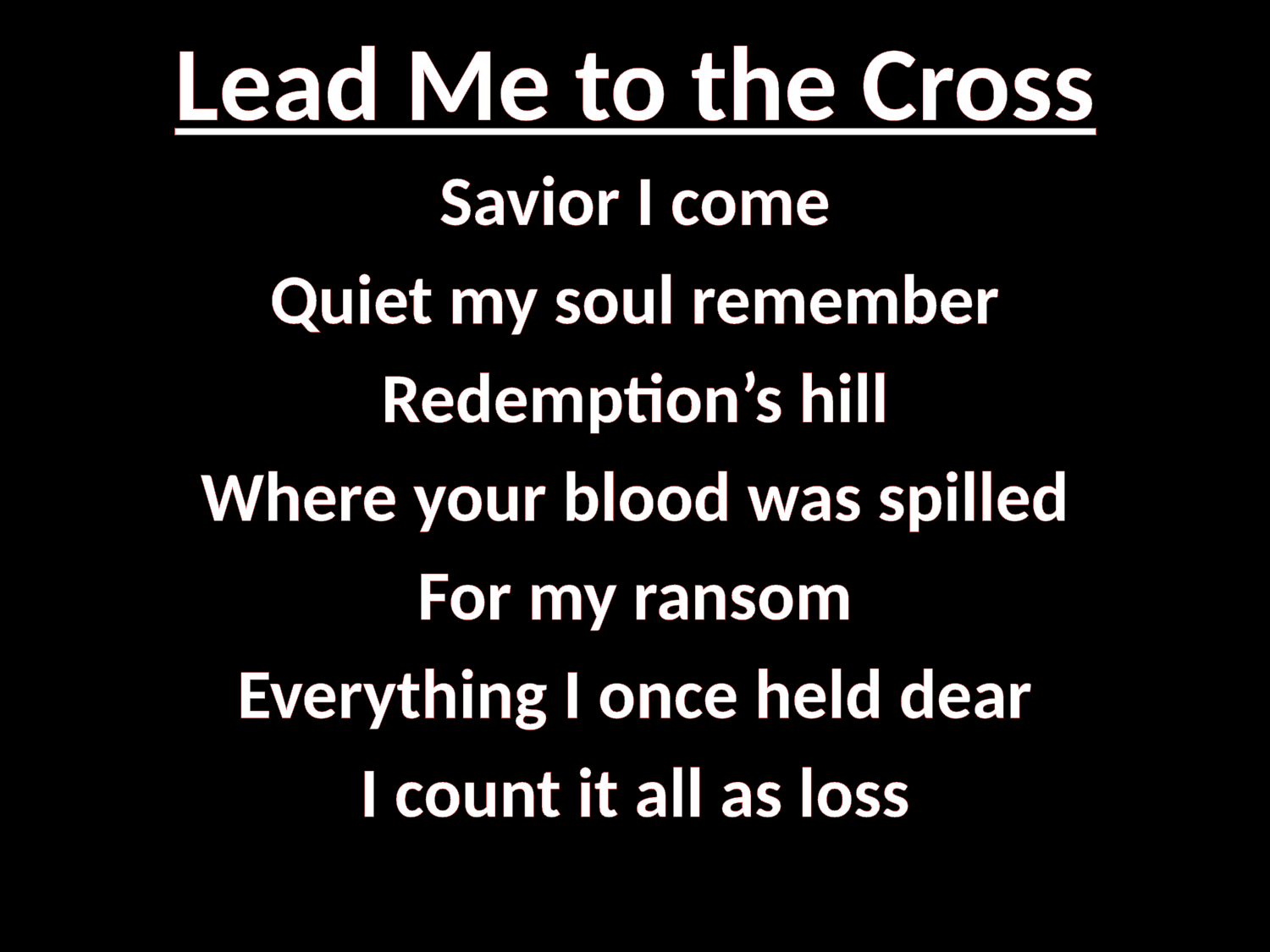

# Lead Me to the Cross
Savior I come
Quiet my soul remember
Redemption’s hill
Where your blood was spilled
For my ransom
Everything I once held dear
I count it all as loss